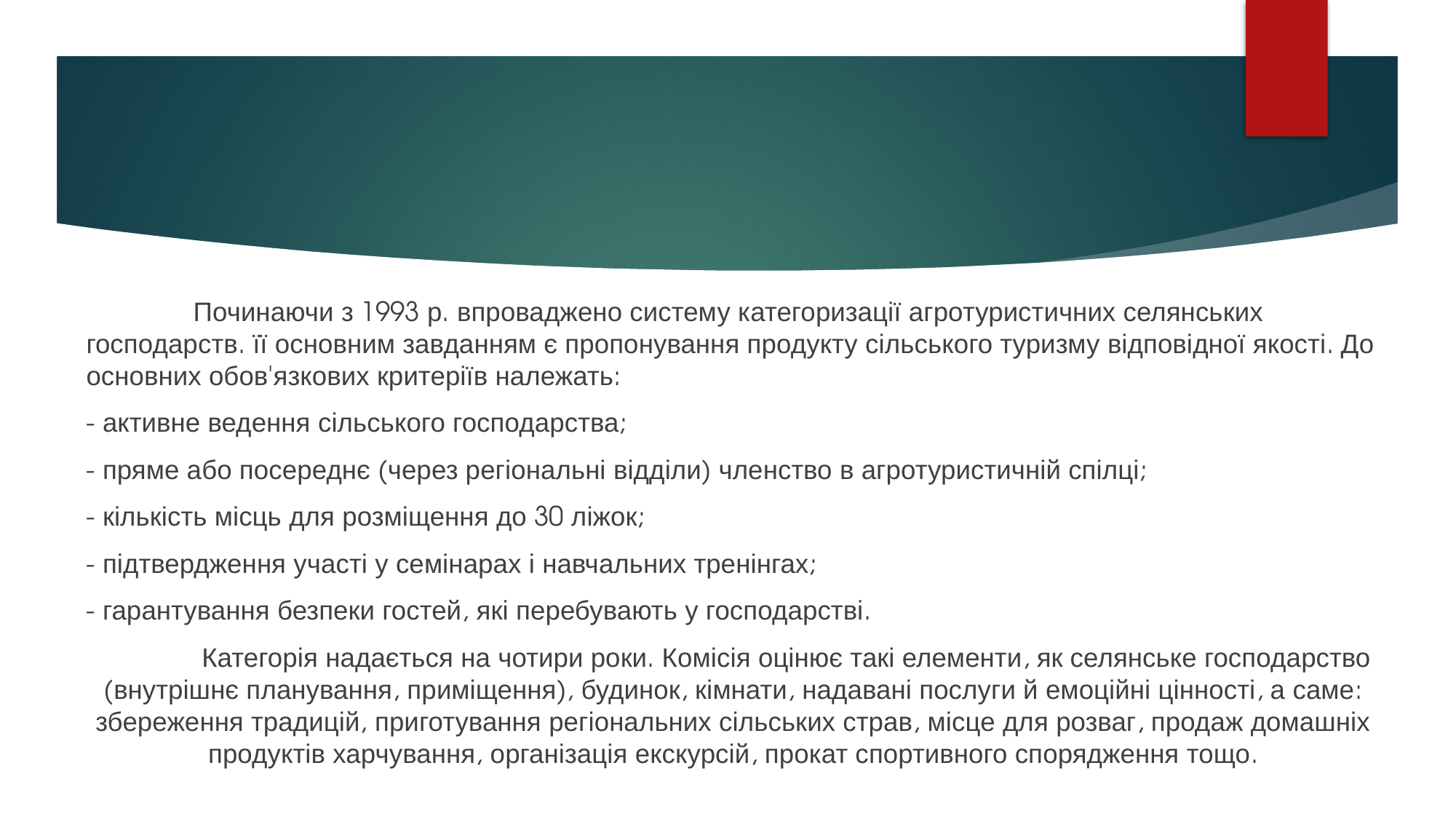

Починаючи з 1993 р. впроваджено систему категоризації агротуристичних селянських господарств. її основним завданням є пропонування продукту сільського туризму відповідної якості. До основних обов'язкових критеріїв належать:
- активне ведення сільського господарства;
- пряме або посереднє (через регіональні відділи) членство в агротуристичній спілці;
- кількість місць для розміщення до 30 ліжок;
- підтвердження участі у семінарах і навчальних тренінгах;
- гарантування безпеки гостей, які перебувають у господарстві.
	Категорія надається на чотири роки. Комісія оцінює такі елементи, як селянське господарство (внутрішнє планування, приміщення), будинок, кімнати, надавані послуги й емоційні цінності, а саме: збереження традицій, приготування регіональних сільських страв, місце для розваг, продаж домашніх продуктів харчування, організація екскурсій, прокат спортивного спорядження тощо.